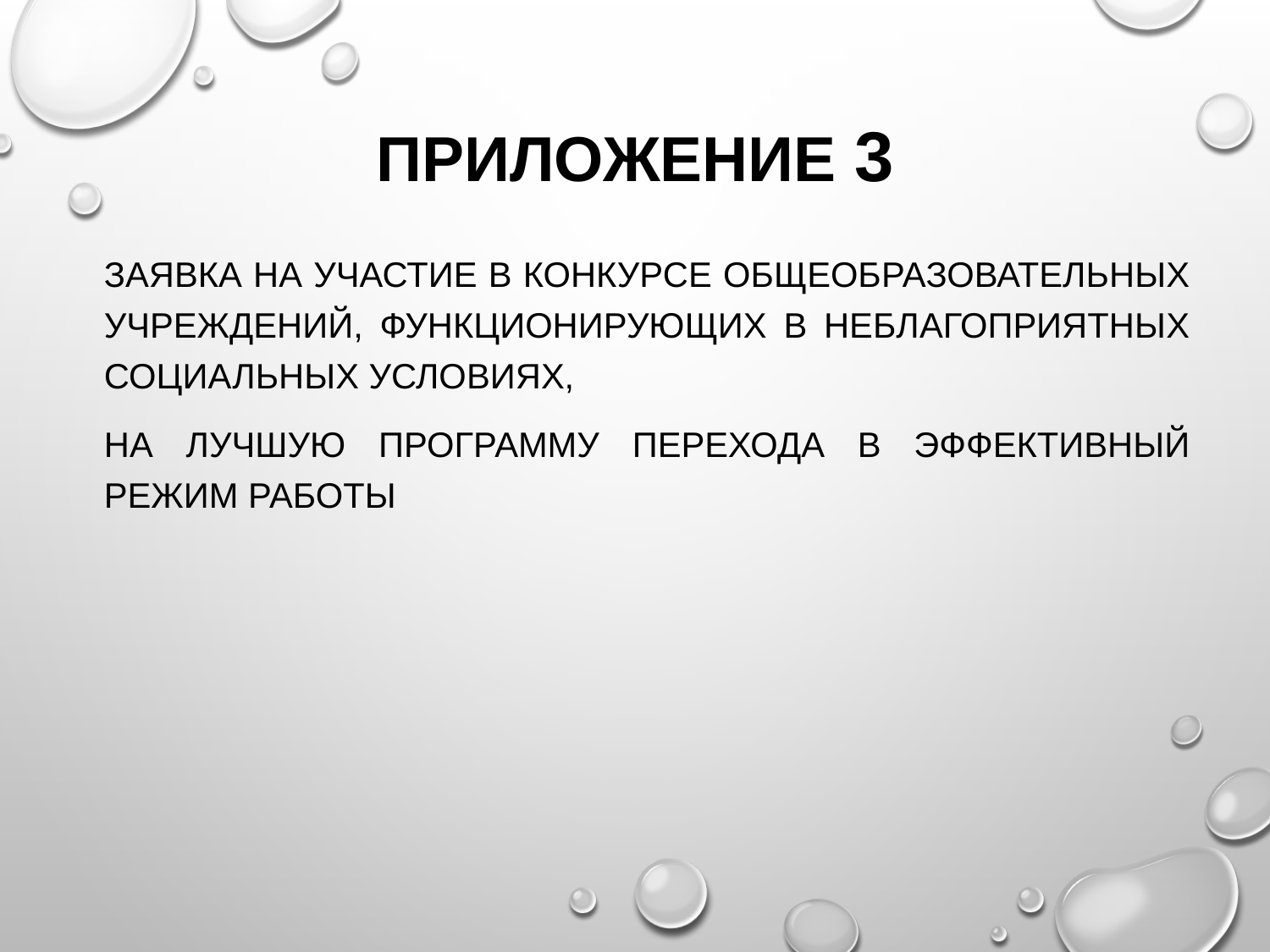

# Приложение 3

Заявка на участие в конкурсе общеобразовательных учреждений, функционирующих в неблагоприятных социальных условиях,
на лучшую программу перехода в эффективный режим работы